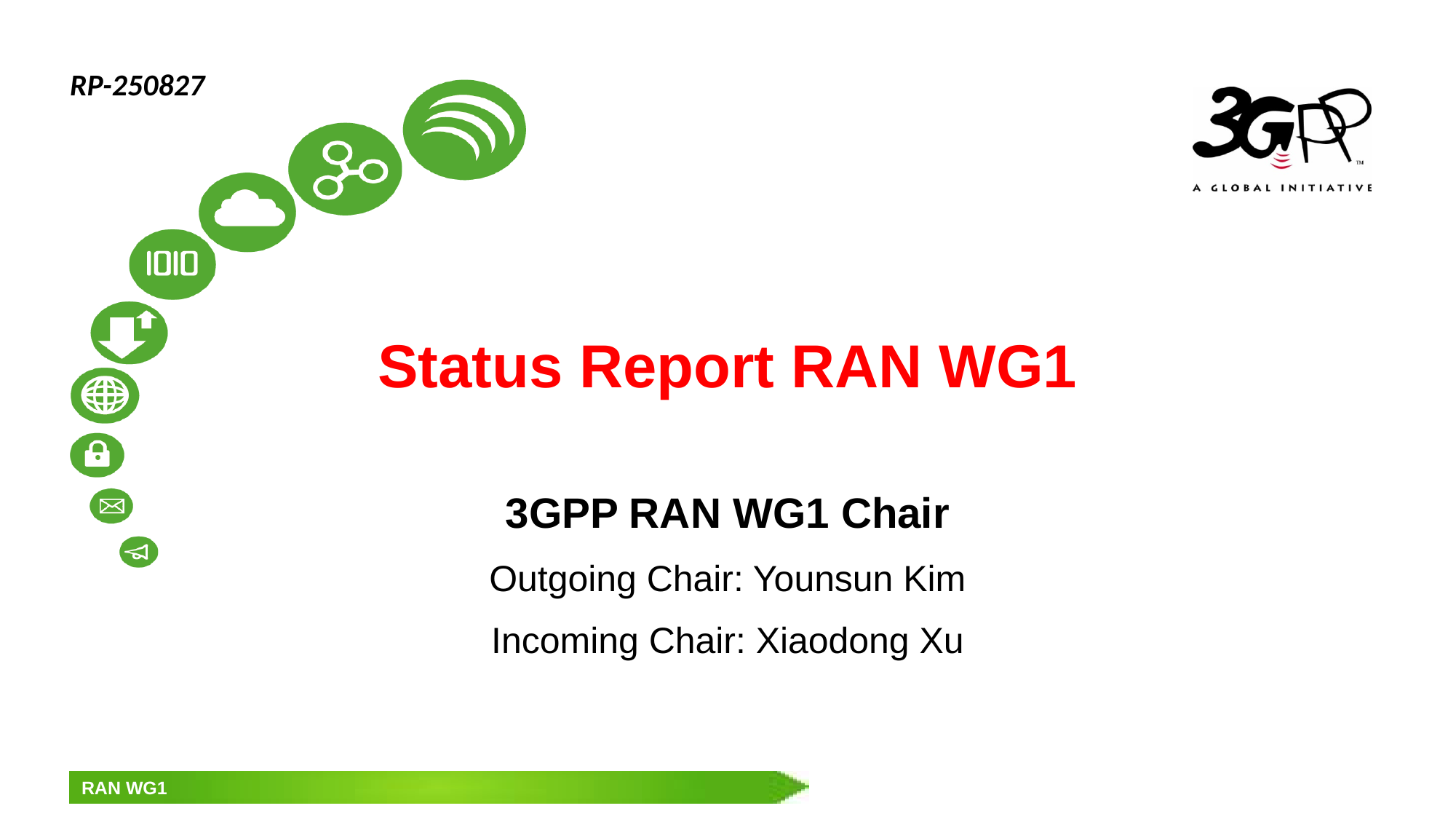

RP-250827
# Status Report RAN WG1
3GPP RAN WG1 Chair
Outgoing Chair: Younsun Kim
Incoming Chair: Xiaodong Xu